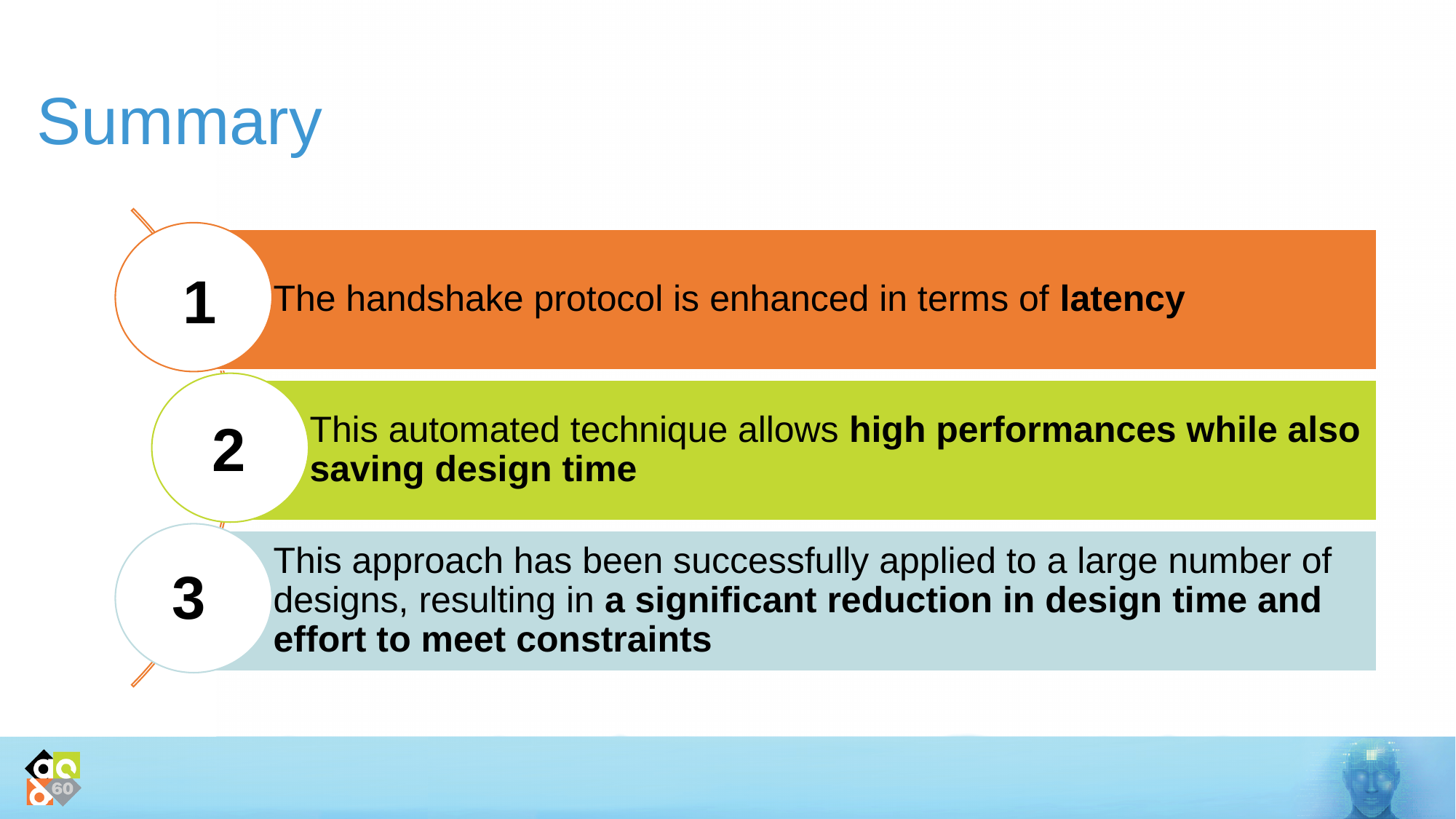

# Summary
The handshake protocol is enhanced in terms of latency
This automated technique allows high performances while also saving design time
This approach has been successfully applied to a large number of designs, resulting in a significant reduction in design time and effort to meet constraints
1
2
3